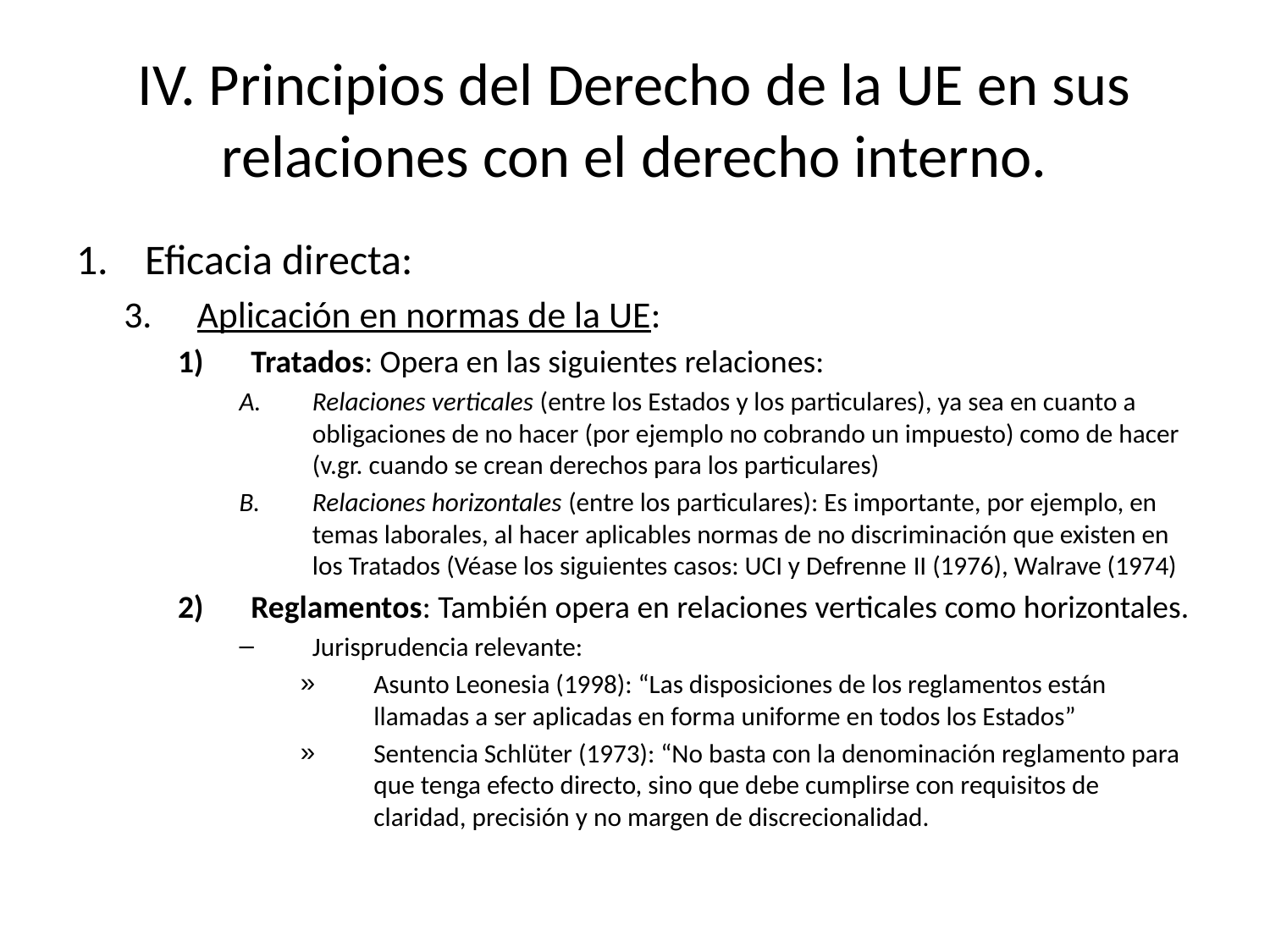

# IV. Principios del Derecho de la UE en sus relaciones con el derecho interno.
Eficacia directa:
Aplicación en normas de la UE:
Tratados: Opera en las siguientes relaciones:
Relaciones verticales (entre los Estados y los particulares), ya sea en cuanto a obligaciones de no hacer (por ejemplo no cobrando un impuesto) como de hacer (v.gr. cuando se crean derechos para los particulares)
Relaciones horizontales (entre los particulares): Es importante, por ejemplo, en temas laborales, al hacer aplicables normas de no discriminación que existen en los Tratados (Véase los siguientes casos: UCI y Defrenne II (1976), Walrave (1974)
Reglamentos: También opera en relaciones verticales como horizontales.
Jurisprudencia relevante:
Asunto Leonesia (1998): “Las disposiciones de los reglamentos están llamadas a ser aplicadas en forma uniforme en todos los Estados”
Sentencia Schlüter (1973): “No basta con la denominación reglamento para que tenga efecto directo, sino que debe cumplirse con requisitos de claridad, precisión y no margen de discrecionalidad.